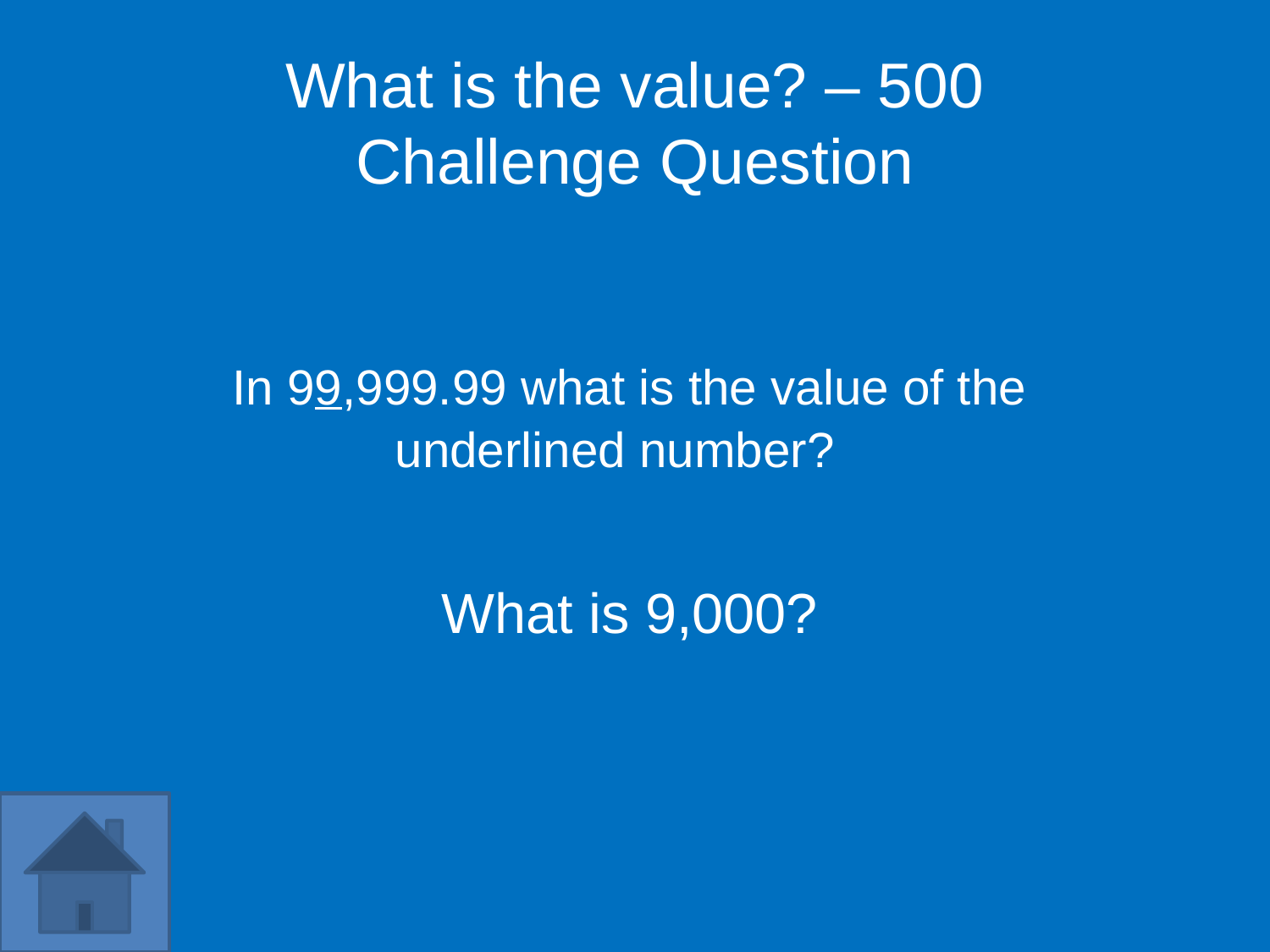

What is the value? – 500
Challenge Question

In 99,999.99 what is the value of the underlined number?
What is 9,000?